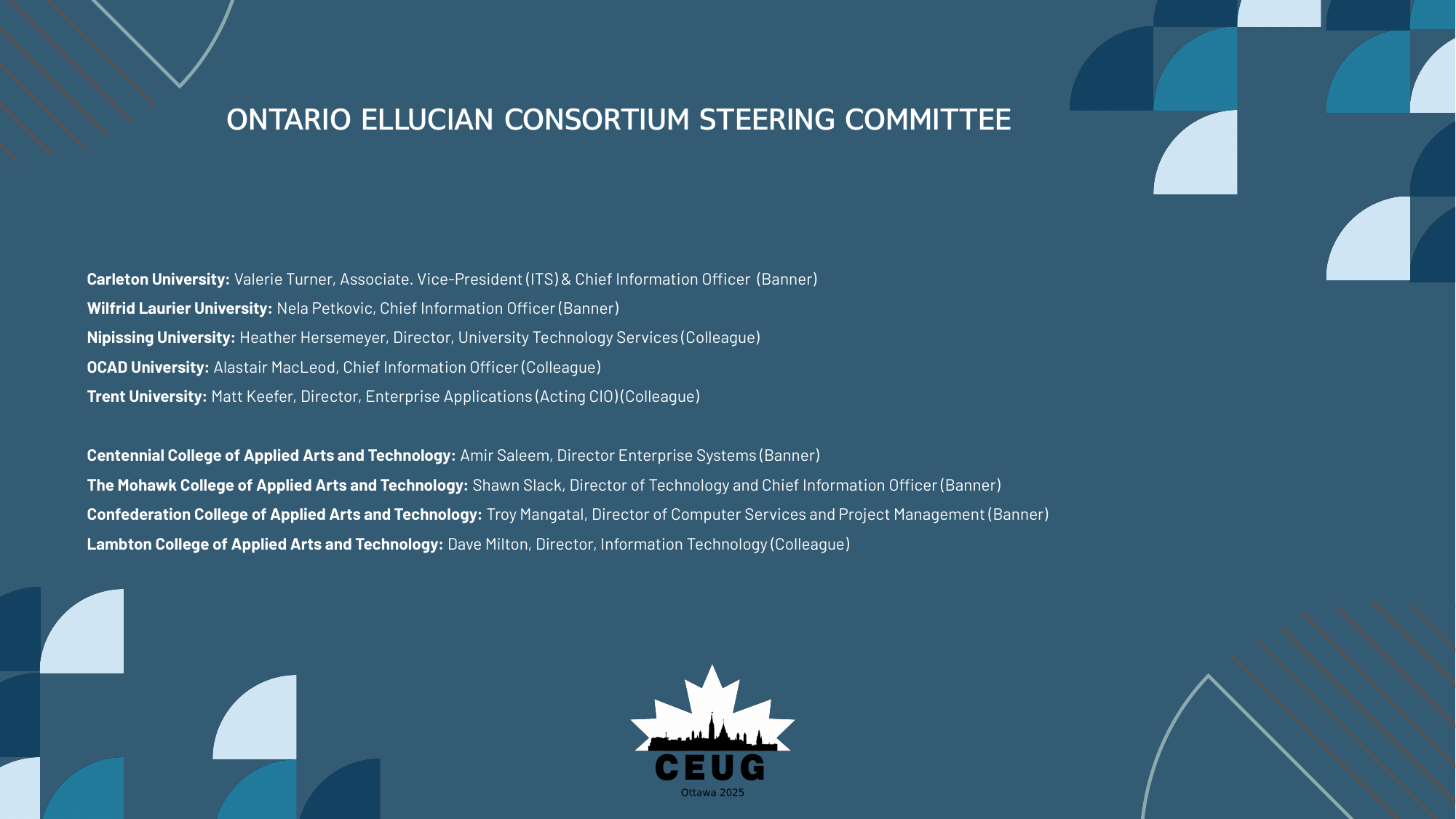

ONTARIO ELLUCIAN CONSORTIUM STEERING COMMITTEE
Carleton University: Valerie Turner, Associate. Vice-President (ITS) & Chief Information Officer  (Banner)
Wilfrid Laurier University: Nela Petkovic, Chief Information Officer (Banner)
Nipissing University: Heather Hersemeyer, Director, University Technology Services (Colleague)
OCAD University: Alastair MacLeod, Chief Information Officer (Colleague)
Trent University: Matt Keefer, Director, Enterprise Applications (Acting CIO) (Colleague)
Centennial College of Applied Arts and Technology: Amir Saleem, Director Enterprise Systems (Banner)
The Mohawk College of Applied Arts and Technology: Shawn Slack, Director of Technology and Chief Information Officer (Banner)
Confederation College of Applied Arts and Technology: Troy Mangatal, Director of Computer Services and Project Management (Banner)
Lambton College of Applied Arts and Technology: Dave Milton, Director, Information Technology (Colleague)